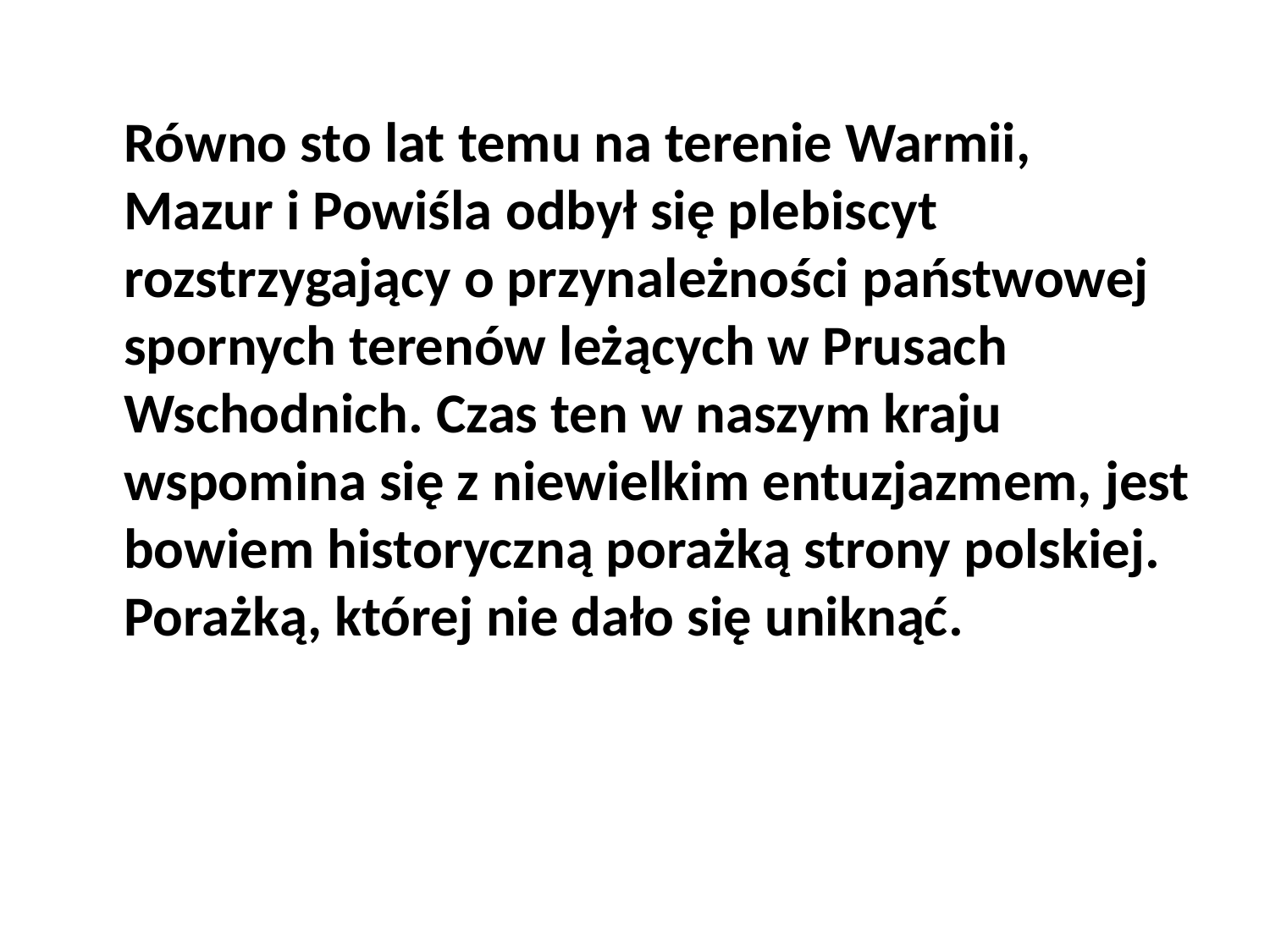

Równo sto lat temu na terenie Warmii, Mazur i Powiśla odbył się plebiscyt rozstrzygający o przynależności państwowej spornych terenów leżących w Prusach Wschodnich. Czas ten w naszym kraju wspomina się z niewielkim entuzjazmem, jest bowiem historyczną porażką strony polskiej. Porażką, której nie dało się uniknąć.